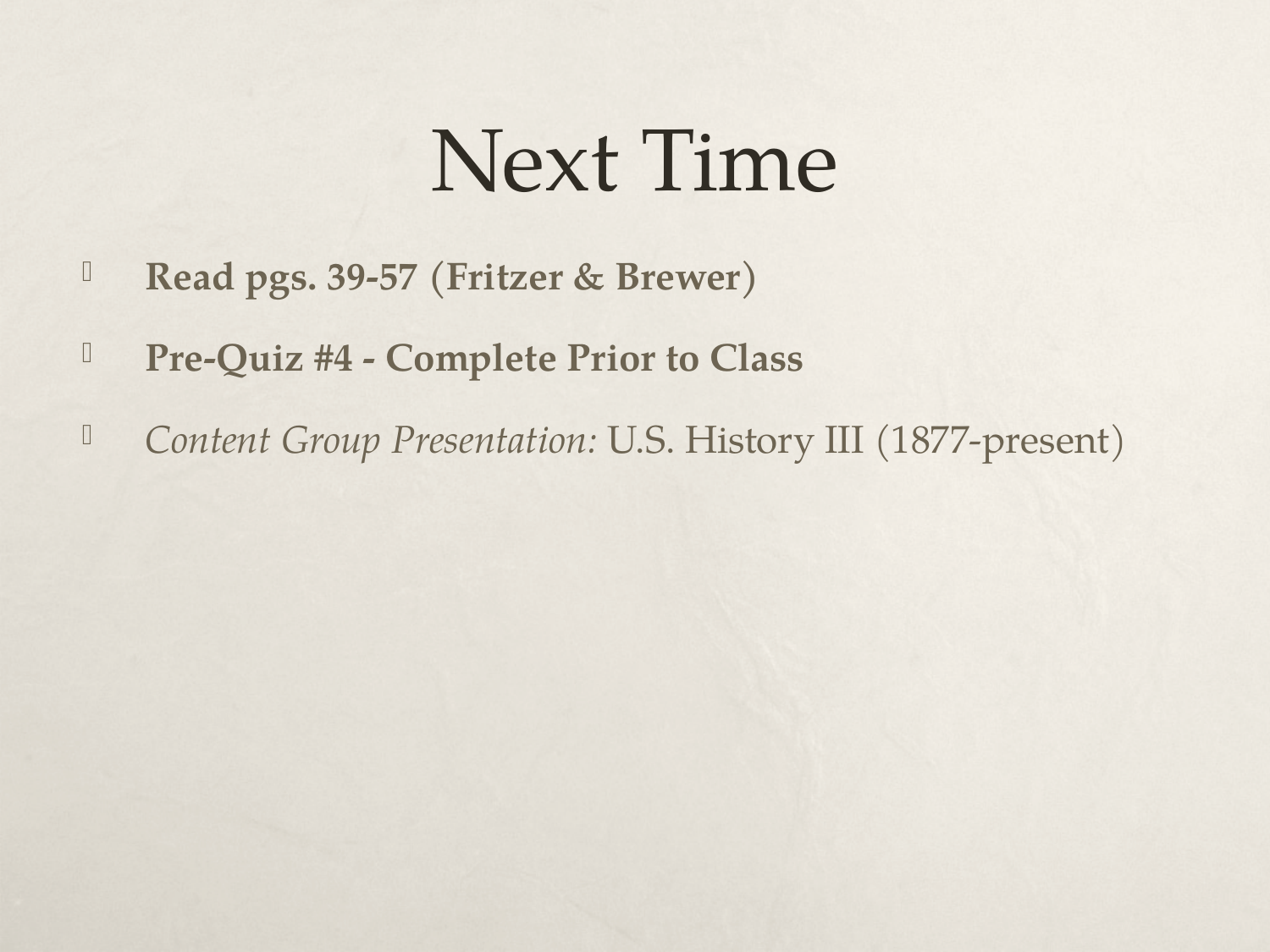

# Next Time
Read pgs. 39-57 (Fritzer & Brewer)
Pre-Quiz #4 - Complete Prior to Class
Content Group Presentation: U.S. History III (1877-present)